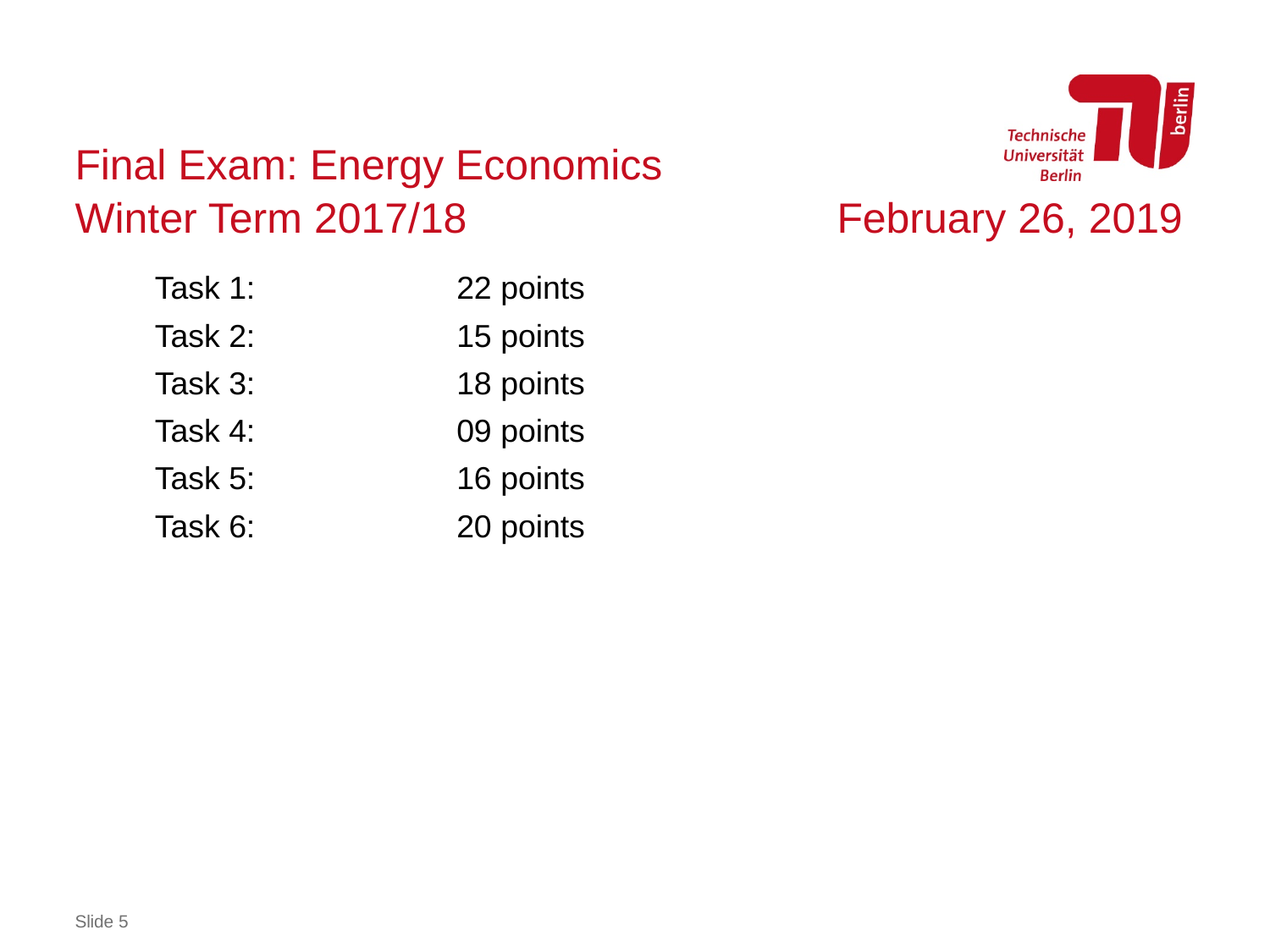

# Final Exam: Energy Economics Winter Term 2017/18			February 26, 2019
Task 1:		22 points
Task 2:		15 points
Task 3:		18 points
Task 4:		09 points
Task 5:		16 points
Task 6:		20 points

Slide 5